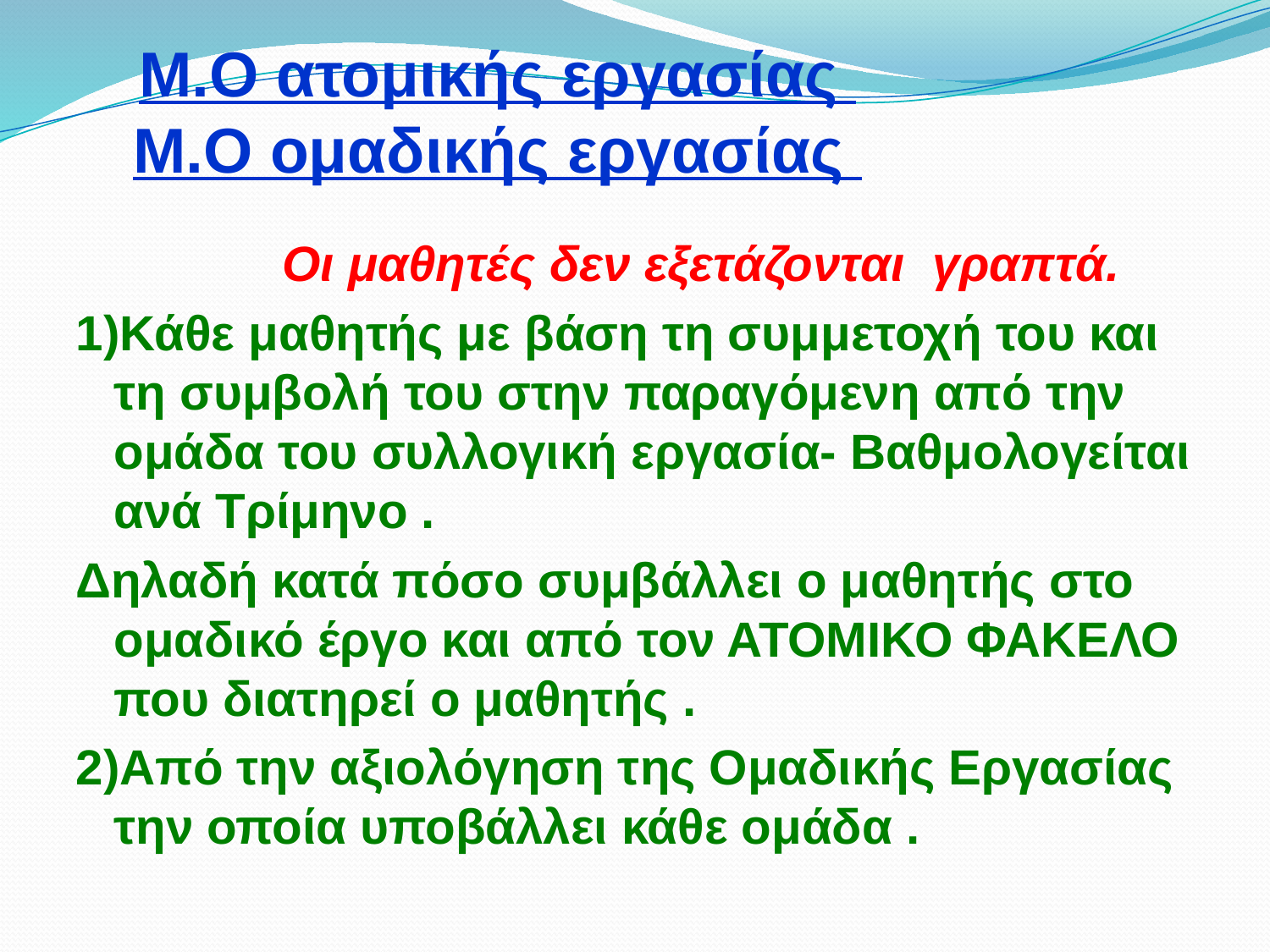

# Μ.Ο ατομικής εργασίας Μ.Ο ομαδικής εργασίας
               Οι μαθητές δεν εξετάζονται  γραπτά.
1)Κάθε μαθητής με βάση τη συμμετοχή του και τη συμβολή του στην παραγόμενη από την ομάδα του συλλογική εργασία- Βαθμολογείται ανά Τρίμηνο .
Δηλαδή κατά πόσο συμβάλλει ο μαθητής στο ομαδικό έργο και από τον ΑΤΟΜΙΚΟ ΦΑΚΕΛΟ που διατηρεί ο μαθητής .
2)Από την αξιολόγηση της Ομαδικής Εργασίας την οποία υποβάλλει κάθε ομάδα .